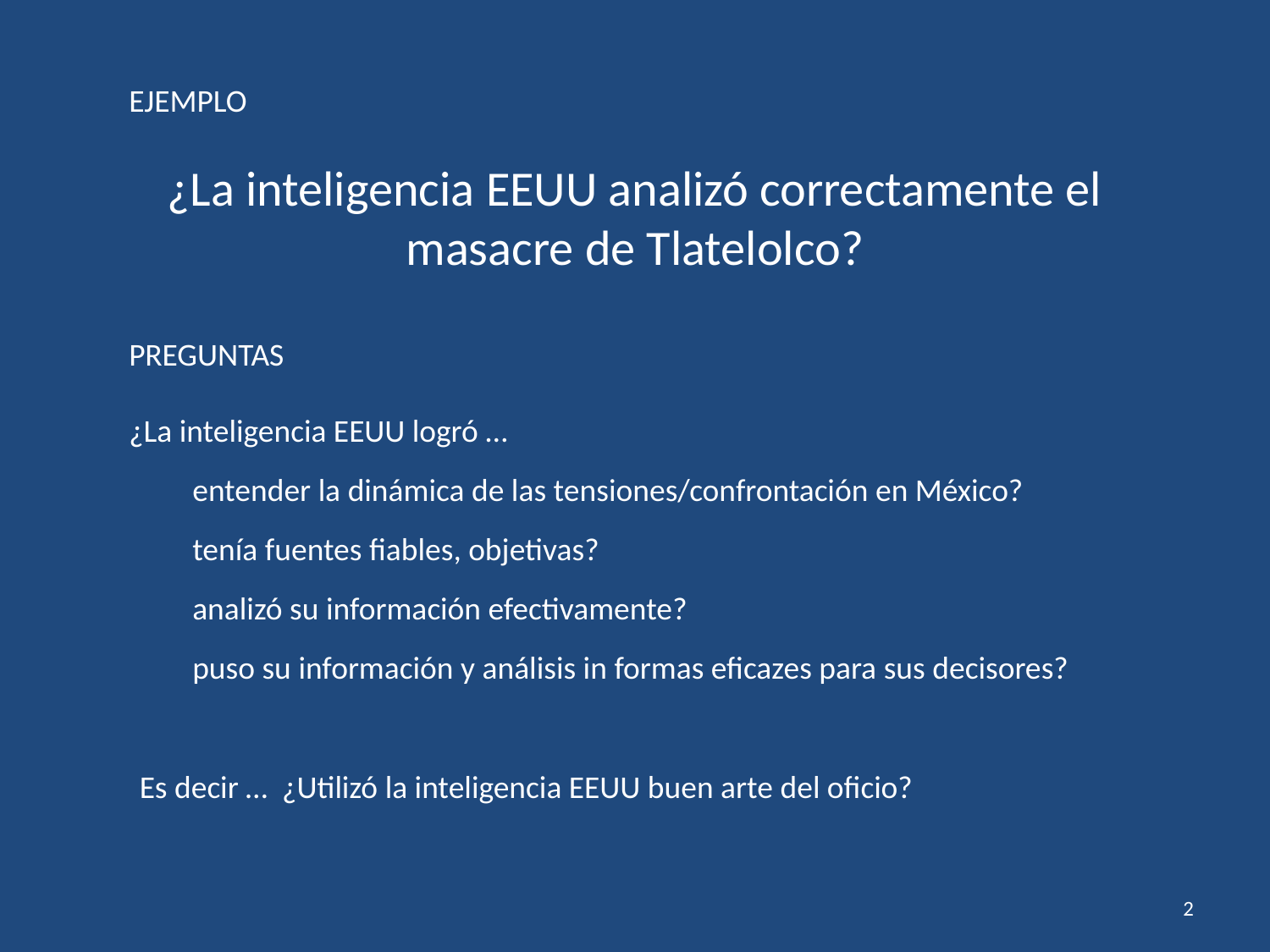

EJEMPLO
¿La inteligencia EEUU analizó correctamente el masacre de Tlatelolco?
PREGUNTAS
¿La inteligencia EEUU logró …
entender la dinámica de las tensiones/confrontación en México?
tenía fuentes fiables, objetivas?
analizó su información efectivamente?
puso su información y análisis in formas eficazes para sus decisores?
Es decir …  ¿Utilizó la inteligencia EEUU buen arte del oficio?
2